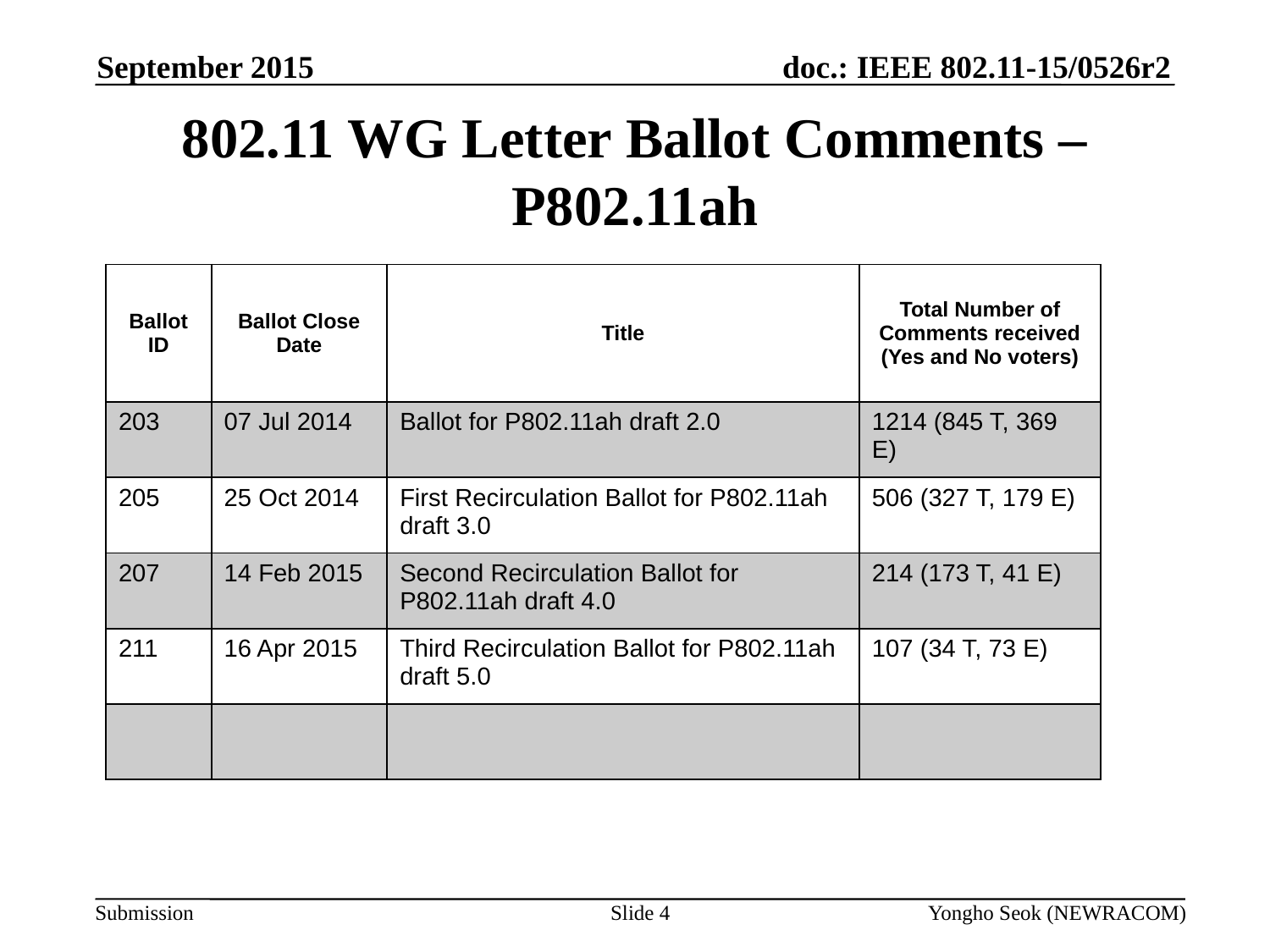

September 2015
# 802.11 WG Letter Ballot Comments – P802.11ah
| Ballot ID | Ballot Close Date | Title | Total Number of Comments received (Yes and No voters) |
| --- | --- | --- | --- |
| 203 | 07 Jul 2014 | Ballot for P802.11ah draft 2.0 | 1214 (845 T, 369 E) |
| 205 | 25 Oct 2014 | First Recirculation Ballot for P802.11ah draft 3.0 | 506 (327 T, 179 E) |
| 207 | 14 Feb 2015 | Second Recirculation Ballot for P802.11ah draft 4.0 | 214 (173 T, 41 E) |
| 211 | 16 Apr 2015 | Third Recirculation Ballot for P802.11ah draft 5.0 | 107 (34 T, 73 E) |
|  |  |  |  |
Slide 4
Yongho Seok (NEWRACOM)